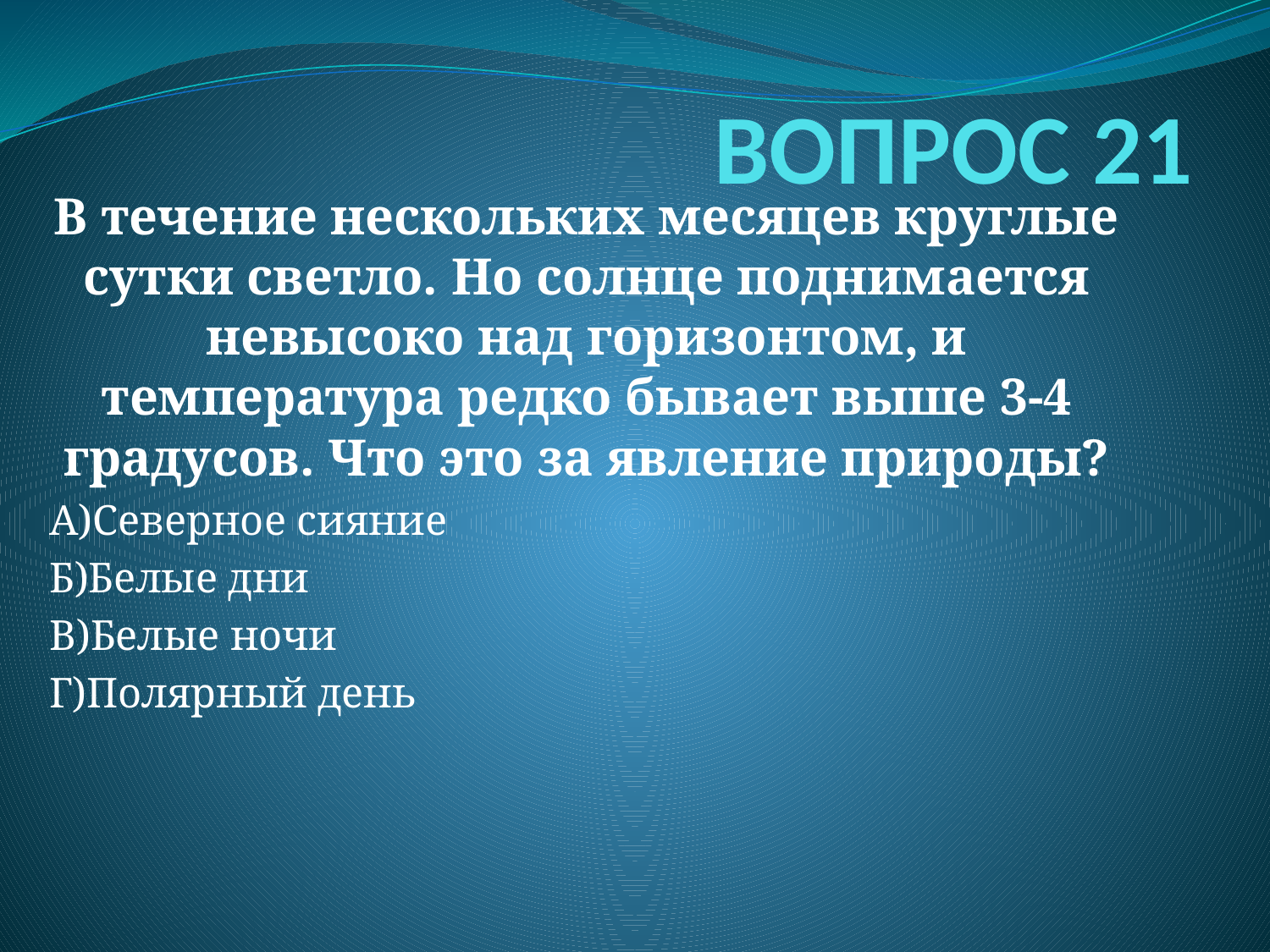

# ВОПРОС 21
В течение нескольких месяцев круглые сутки светло. Но солнце поднимается невысоко над горизонтом, и температура редко бывает выше 3-4 градусов. Что это за явление природы?
А)Северное сияние
Б)Белые дни
В)Белые ночи
Г)Полярный день